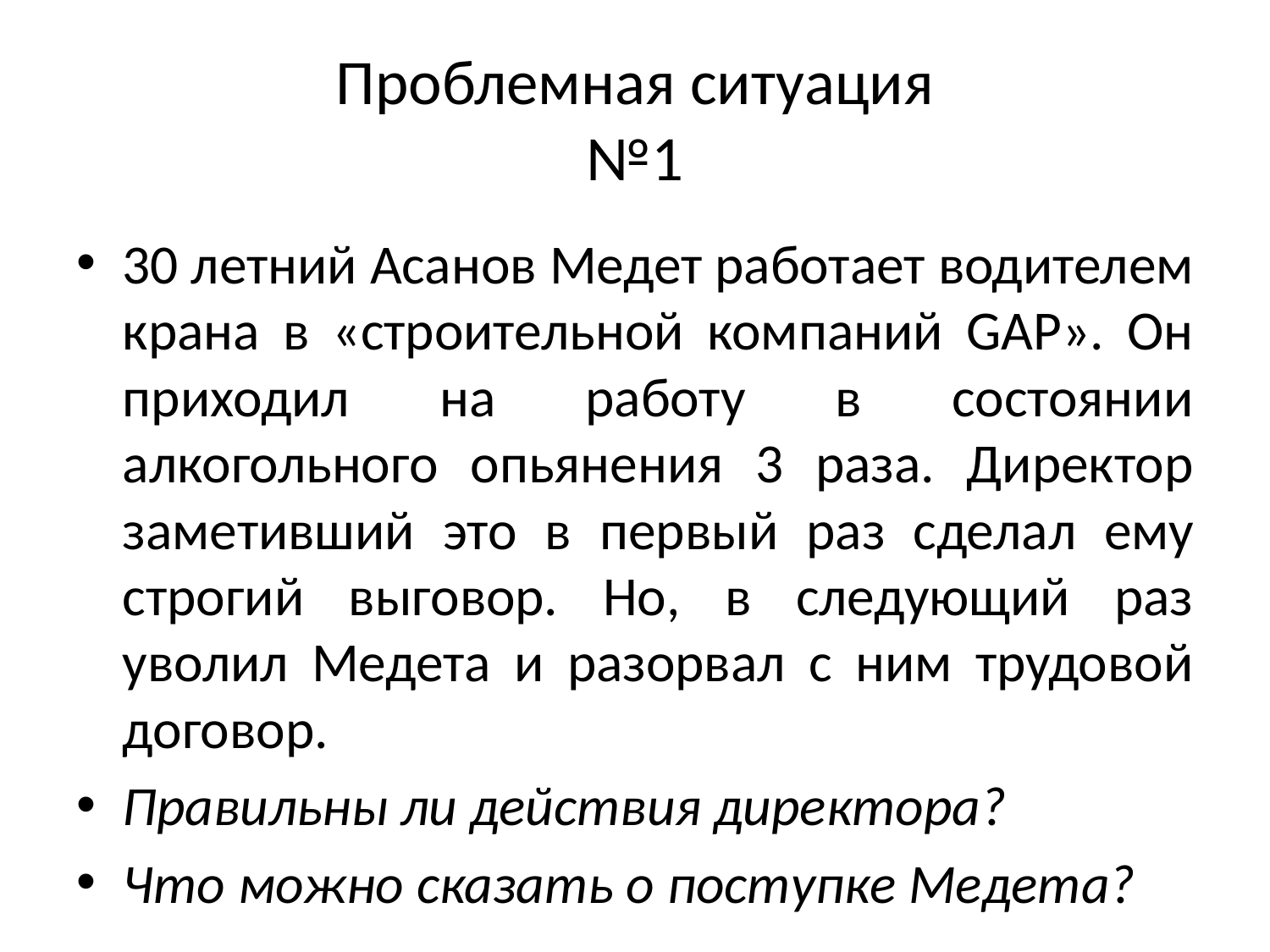

# Проблемная ситуация №1
30 летний Асанов Медет работает водителем крана в «строительной компаний GAP». Он приходил на работу в состоянии алкогольного опьянения 3 раза. Директор заметивший это в первый раз сделал ему строгий выговор. Но, в следующий раз уволил Медета и разорвал с ним трудовой договор.
Правильны ли действия директора?
Что можно сказать о поступке Медета?